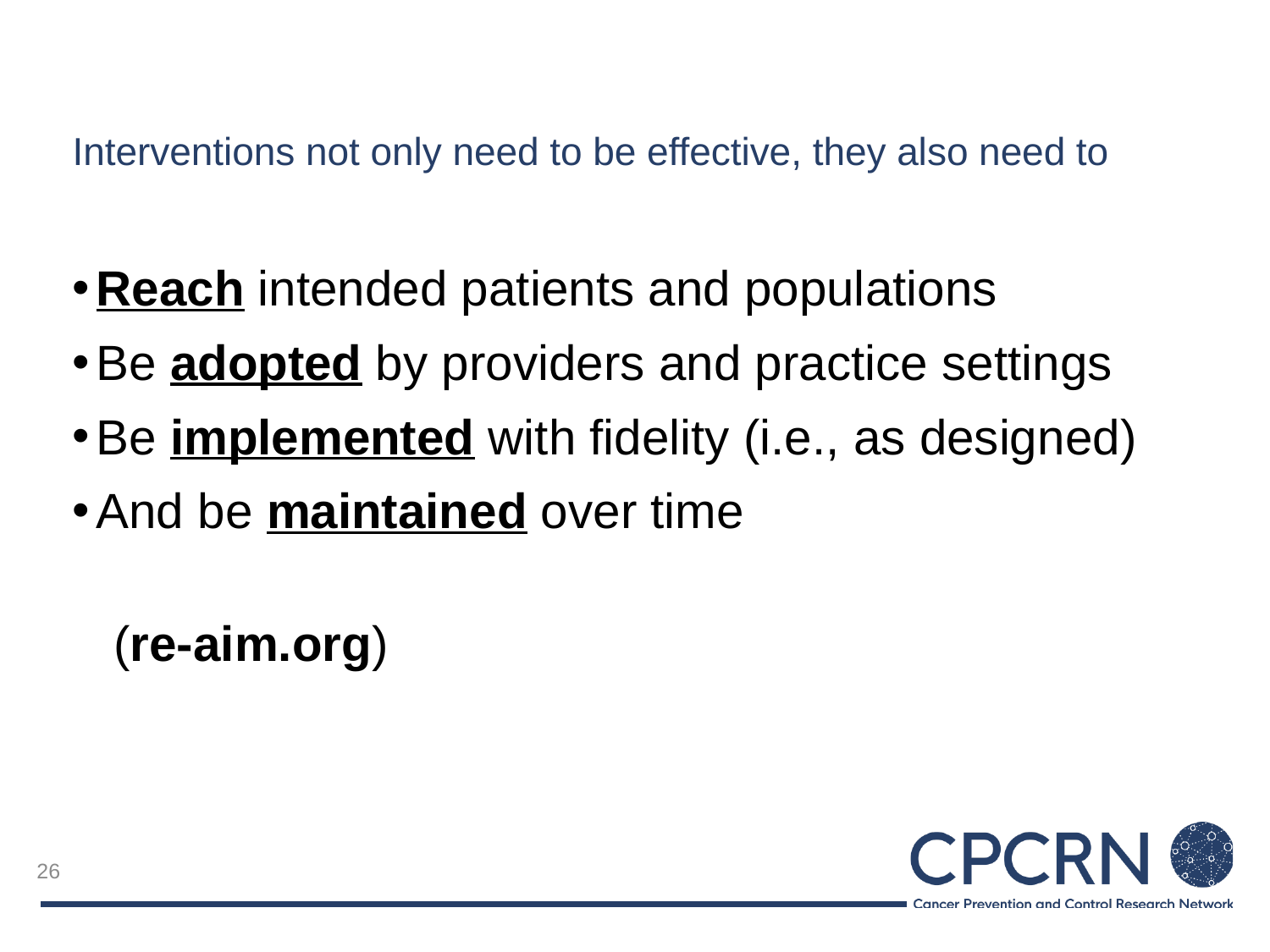

# Interventions not only need to be effective, they also need to
Reach intended patients and populations
Be adopted by providers and practice settings
Be implemented with fidelity (i.e., as designed)
And be maintained over time

   (re-aim.org)

26